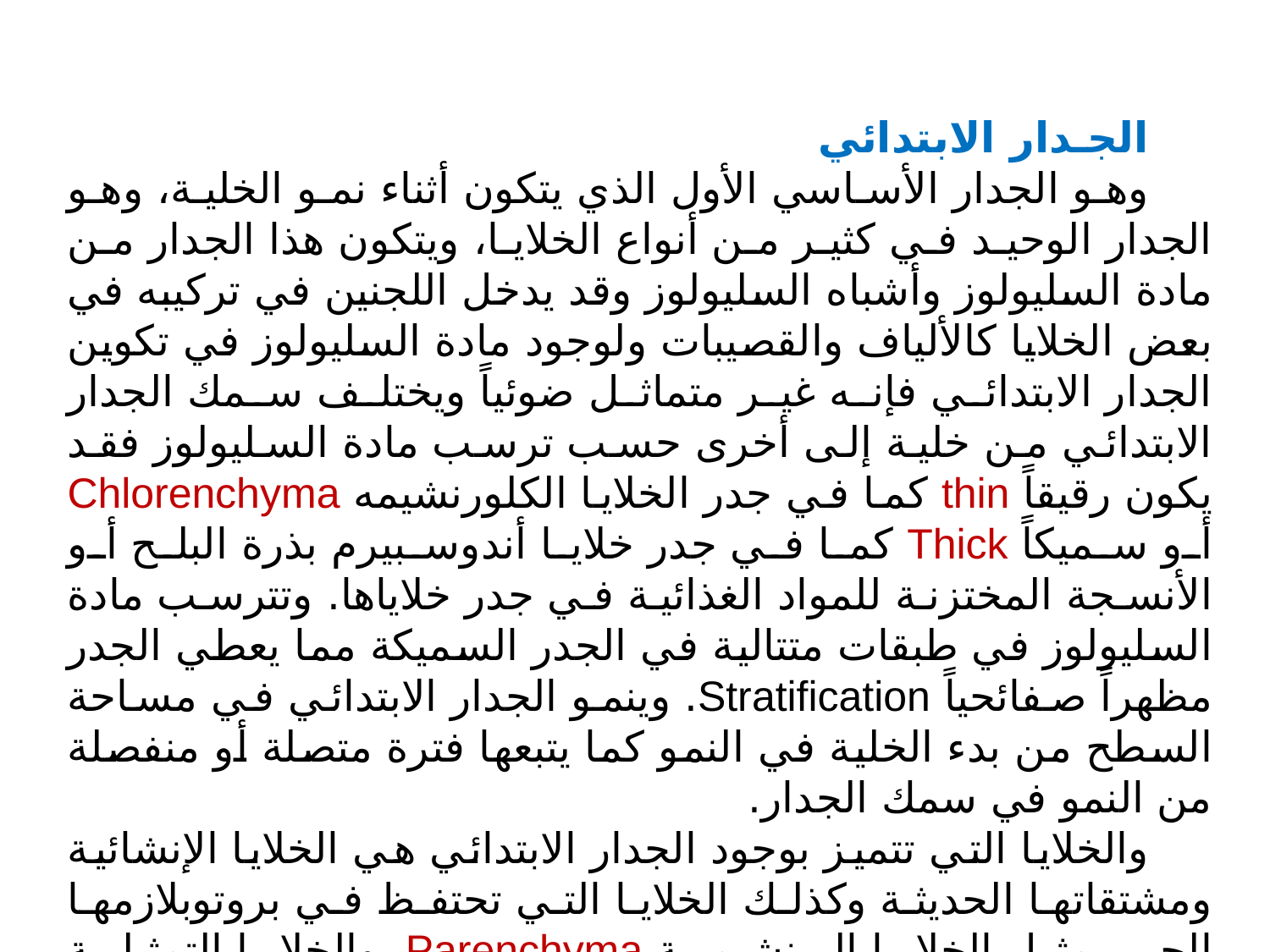

الجـدار الابتدائي
	وهو الجدار الأساسي الأول الذي يتكون أثناء نمو الخلية، وهو الجدار الوحيد في كثير من أنواع الخلايا، ويتكون هذا الجدار من مادة السليولوز وأشباه السليولوز وقد يدخل اللجنين في تركيبه في بعض الخلايا كالألياف والقصيبات ولوجود مادة السليولوز في تكوين الجدار الابتدائي فإنه غير متماثل ضوئياً ويختلف سمك الجدار الابتدائي من خلية إلى أخرى حسب ترسب مادة السليولوز فقد يكون رقيقاً thin كما في جدر الخلايا الكلورنشيمه Chlorenchyma أو سميكاً Thick كما في جدر خلايا أندوسبيرم بذرة البلح أو الأنسجة المختزنة للمواد الغذائية في جدر خلاياها. وتترسب مادة السليولوز في طبقات متتالية في الجدر السميكة مما يعطي الجدر مظهراً صفائحياً Stratification. وينمو الجدار الابتدائي في مساحة السطح من بدء الخلية في النمو كما يتبعها فترة متصلة أو منفصلة من النمو في سمك الجدار.
	والخلايا التي تتميز بوجود الجدار الابتدائي هي الخلايا الإنشائية ومشتقاتها الحديثة وكذلك الخلايا التي تحتفظ في بروتوبلازمها الحي مثل الخلايا البرنشيمية Parenchyma، والخلايا التمثيلية Chlorenchyma، والكولنشيمية Collenchyma، والخلايا الغربالية Sieve cells، وعناصر الأنابيب الغربالية Sieve tube elements، والخلايا المرافقة Companion cells.